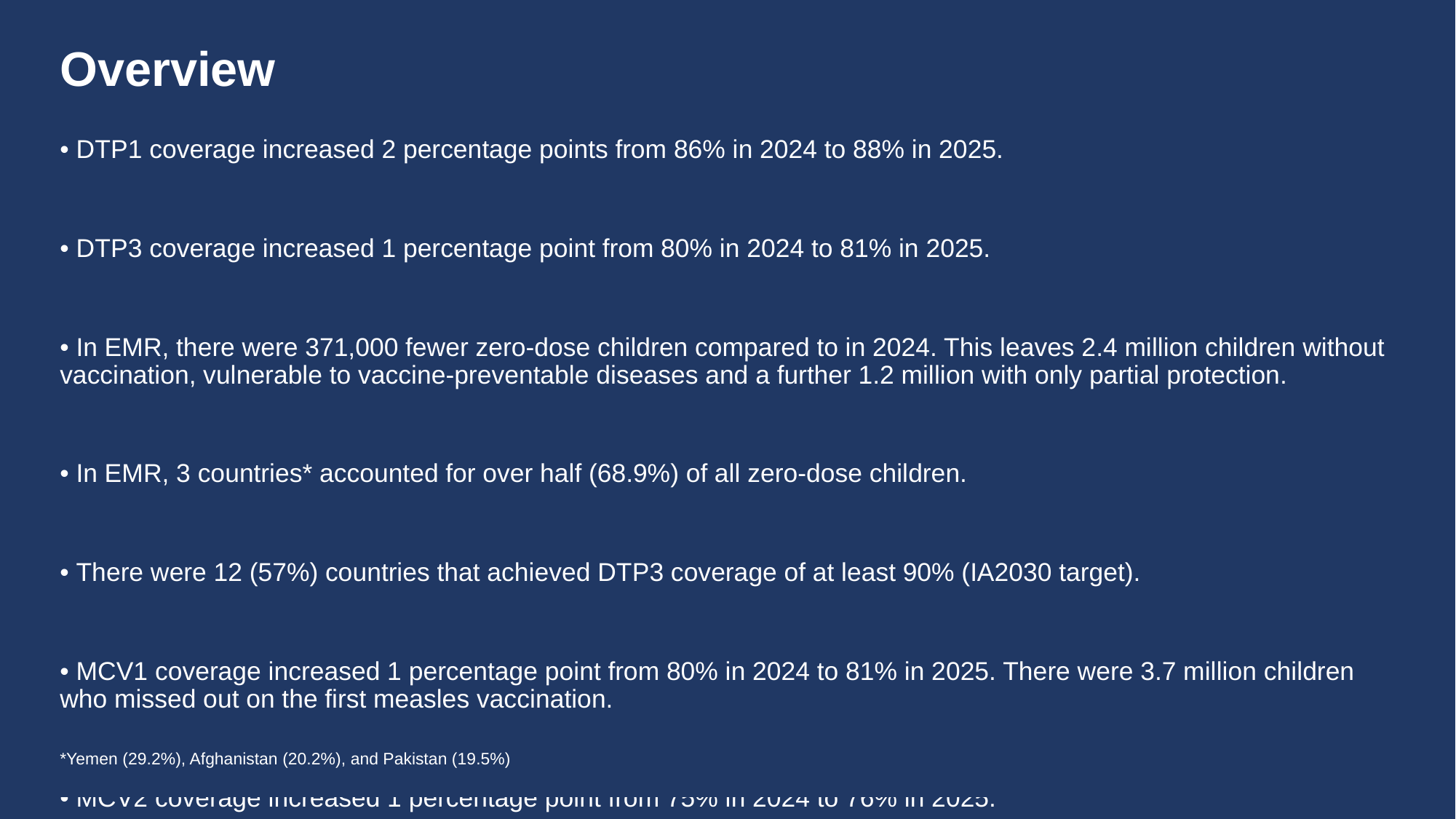

# Overview
• DTP1 coverage increased 2 percentage points from 86% in 2024 to 88% in 2025.

• DTP3 coverage increased 1 percentage point from 80% in 2024 to 81% in 2025.

• In EMR, there were 371,000 fewer zero-dose children compared to in 2024. This leaves 2.4 million children without vaccination, vulnerable to vaccine-preventable diseases and a further 1.2 million with only partial protection.

• In EMR, 3 countries* accounted for over half (68.9%) of all zero-dose children.

• There were 12 (57%) countries that achieved DTP3 coverage of at least 90% (IA2030 target).

• MCV1 coverage increased 1 percentage point from 80% in 2024 to 81% in 2025. There were 3.7 million children who missed out on the first measles vaccination.

• MCV2 coverage increased 1 percentage point from 75% in 2024 to 76% in 2025.

• Last dose coverage of HPV vaccination (HPVc) among girls increased from 1% to 14% in 2025.
*Yemen (29.2%), Afghanistan (20.2%), and Pakistan (19.5%)